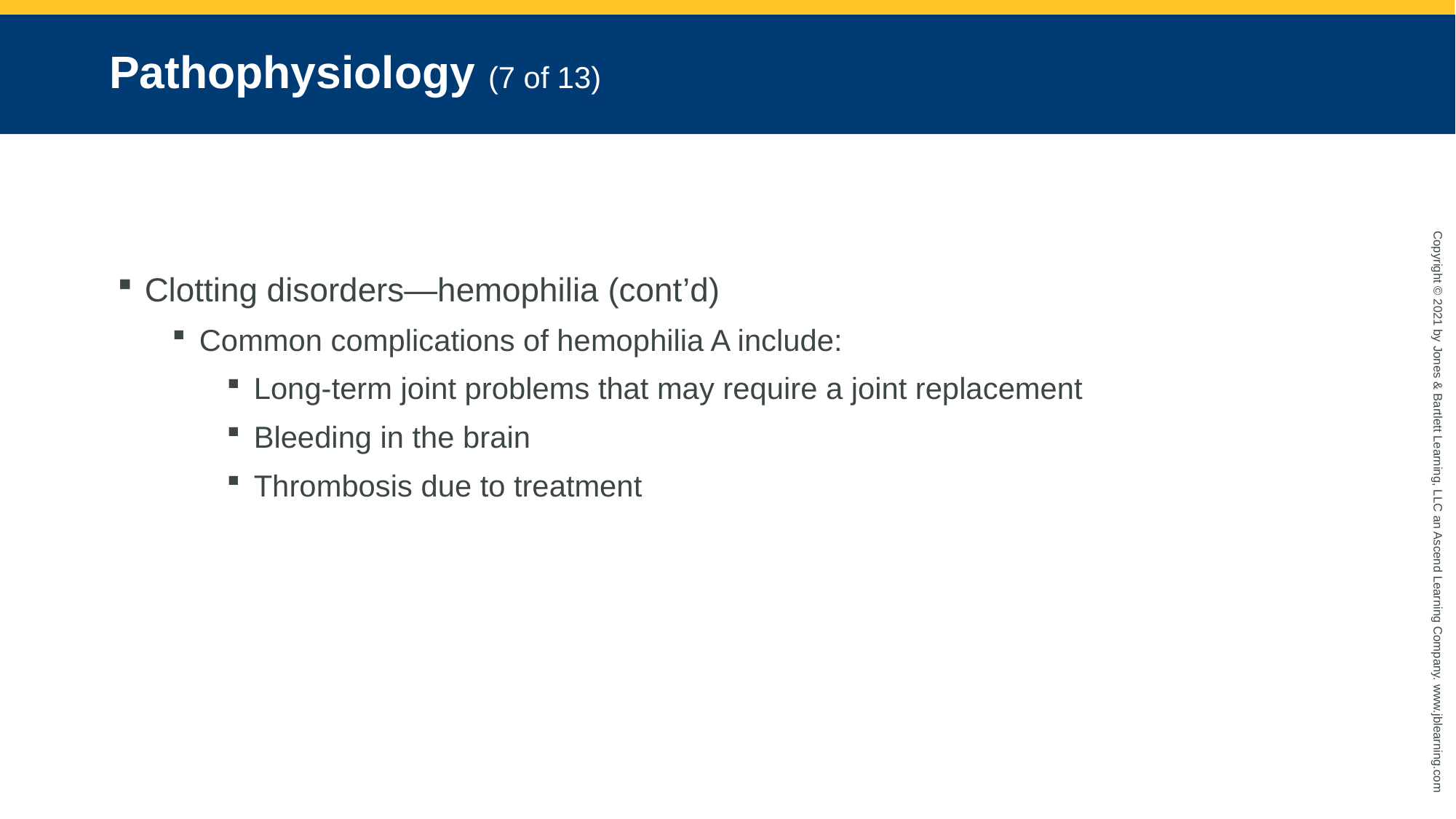

# Pathophysiology (7 of 13)
Clotting disorders—hemophilia (cont’d)
Common complications of hemophilia A include:
Long-term joint problems that may require a joint replacement
Bleeding in the brain
Thrombosis due to treatment